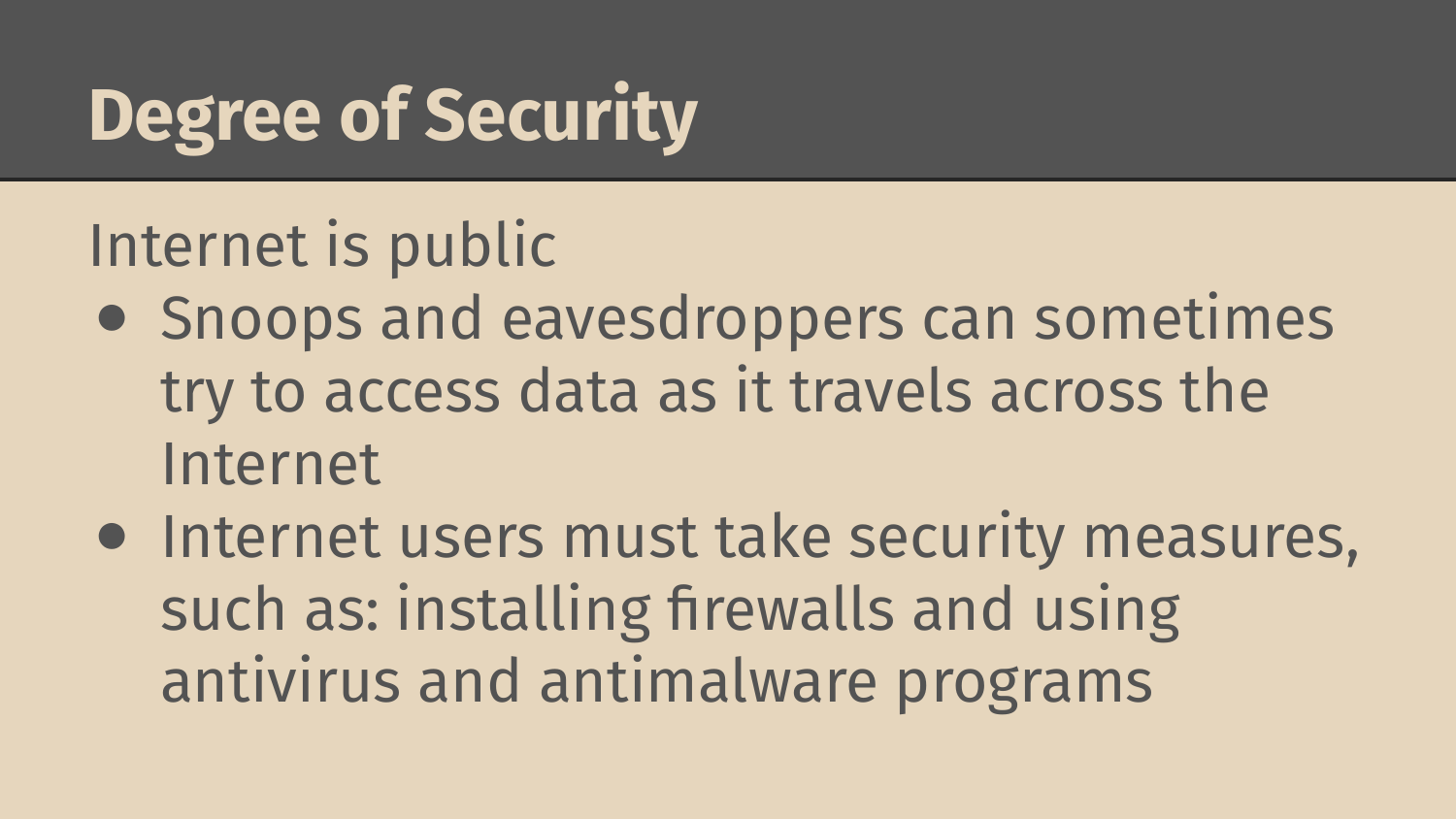

# Degree of Security
Internet is public
Snoops and eavesdroppers can sometimes try to access data as it travels across the Internet
Internet users must take security measures, such as: installing firewalls and using antivirus and antimalware programs